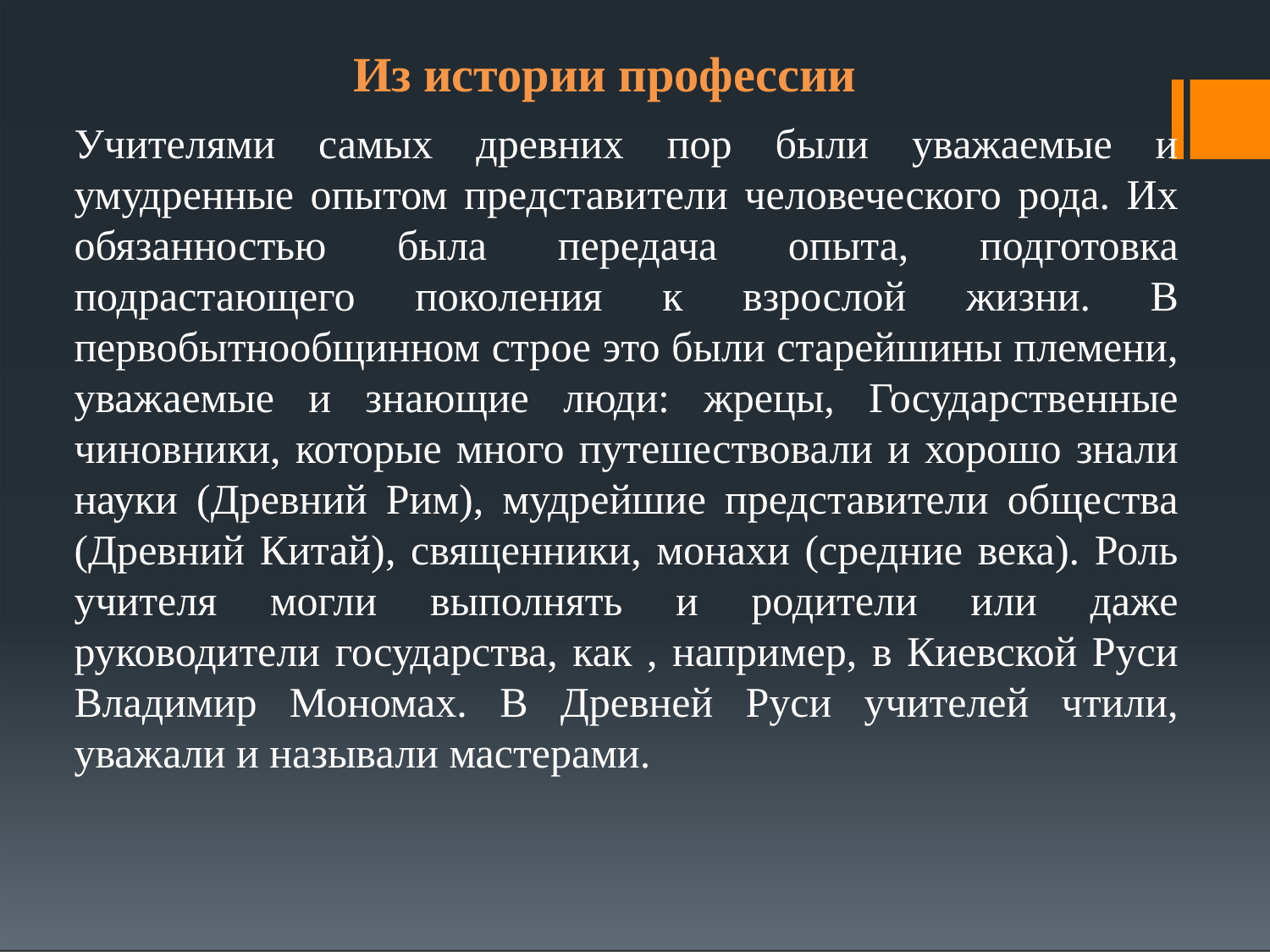

# Из истории профессии
Учителями самых древних пор были уважаемые и умудренные опытом представители человеческого рода. Их обязанностью была передача опыта, подготовка подрастающего поколения к взрослой жизни. В первобытнообщинном строе это были старейшины племени, уважаемые и знающие люди: жрецы, Государственные чиновники, которые много путешествовали и хорошо знали науки (Древний Рим), мудрейшие представители общества (Древний Китай), священники, монахи (средние века). Роль учителя могли выполнять и родители или даже руководители государства, как , например, в Киевской Руси Владимир Мономах. В Древней Руси учителей чтили, уважали и называли мастерами.